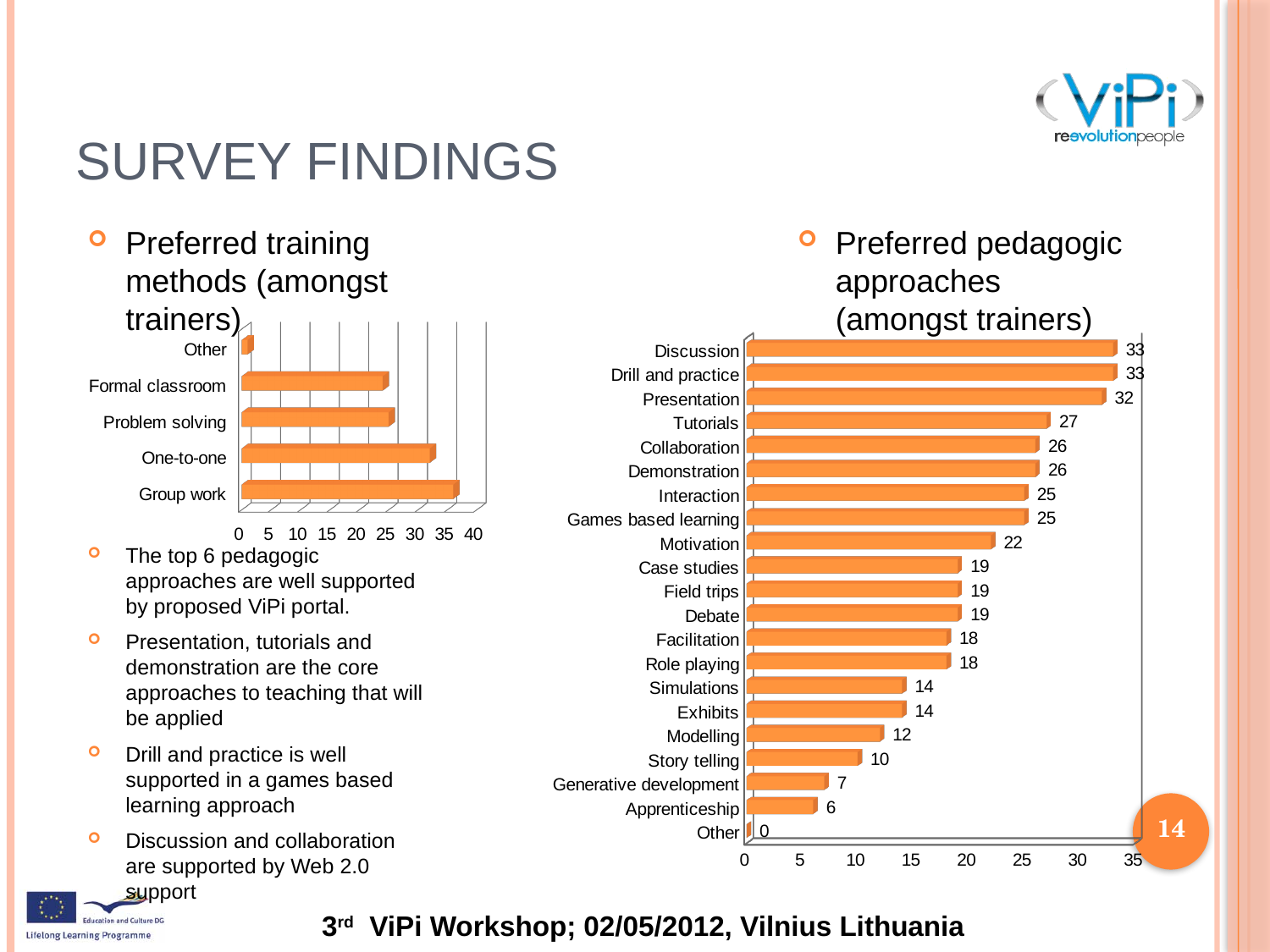

# Survey Findings
Preferred pedagogic approaches (amongst trainers)
Preferred training methods (amongst trainers)

The top 6 pedagogic approaches are well supported by proposed ViPi portal.
Presentation, tutorials and demonstration are the core approaches to teaching that will be applied
Drill and practice is well supported in a games based learning approach
Discussion and collaboration are supported by Web 2.0 support

[unsupported chart]

[unsupported chart]

14